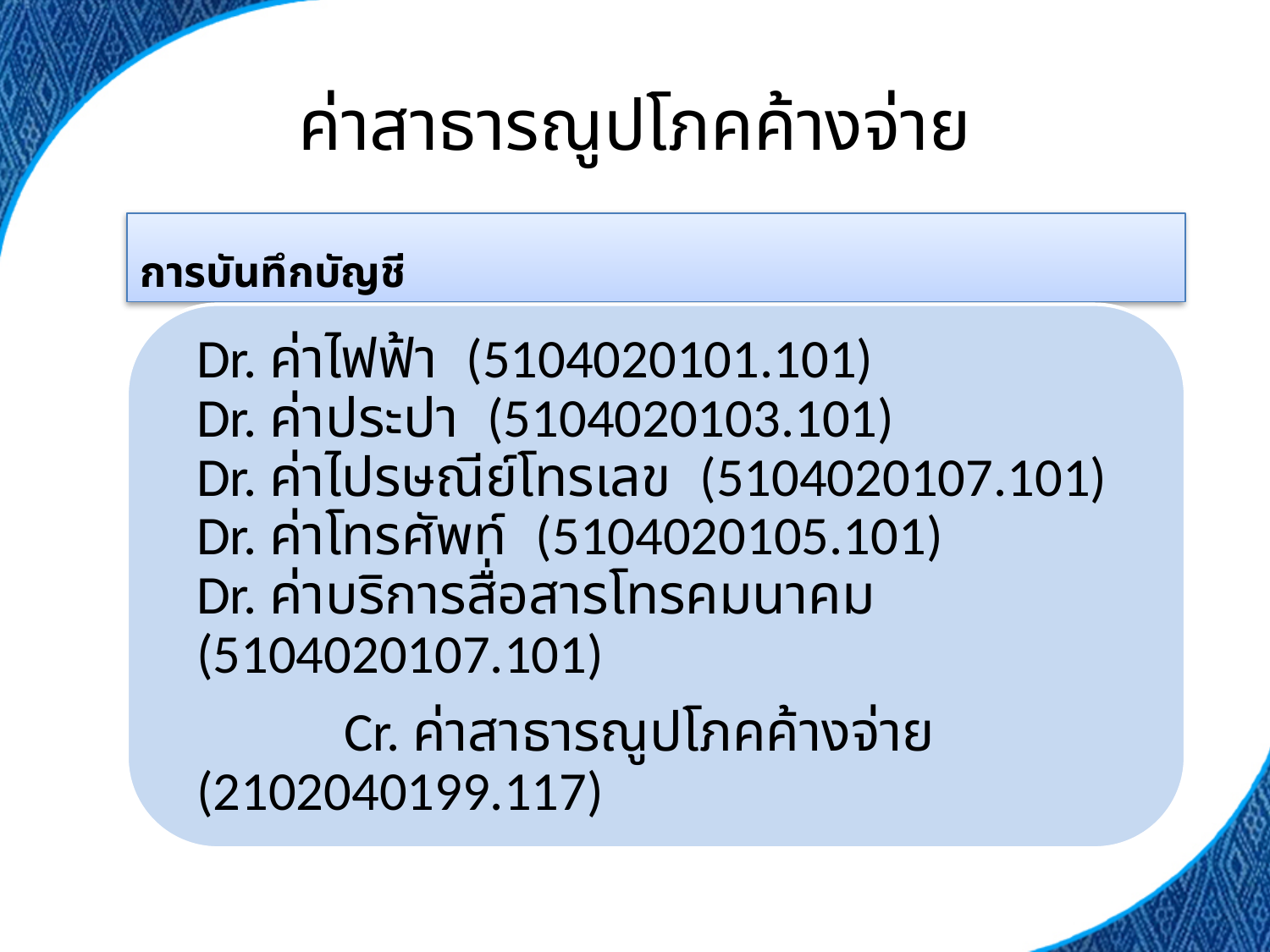

# ค่าสาธารณูปโภคค้างจ่าย
การบันทึกบัญชี
Dr. ค่าไฟฟ้า  (5104020101.101)
Dr. ค่าประปา  (5104020103.101)
Dr. ค่าไปรษณีย์โทรเลข  (5104020107.101)
Dr. ค่าโทรศัพท์  (5104020105.101)
Dr. ค่าบริการสื่อสารโทรคมนาคม  (5104020107.101)
            Cr. ค่าสาธารณูปโภคค้างจ่าย  (2102040199.117)